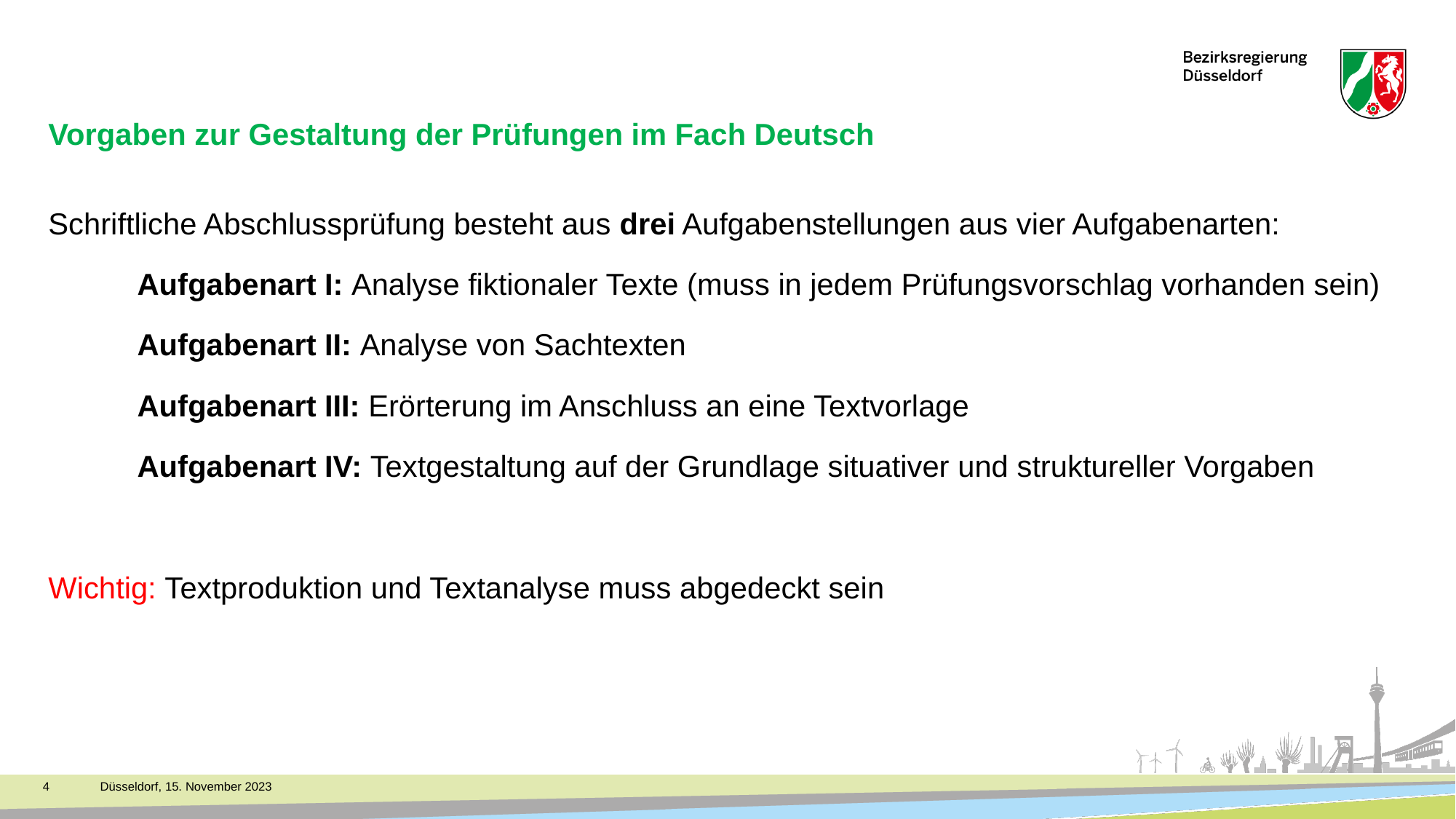

# Vorgaben zur Gestaltung der Prüfungen im Fach Deutsch
Schriftliche Abschlussprüfung besteht aus drei Aufgabenstellungen aus vier Aufgabenarten:
Aufgabenart I: Analyse fiktionaler Texte (muss in jedem Prüfungsvorschlag vorhanden sein)
Aufgabenart II: Analyse von Sachtexten
Aufgabenart III: Erörterung im Anschluss an eine Textvorlage
Aufgabenart IV: Textgestaltung auf der Grundlage situativer und struktureller Vorgaben

Wichtig: Textproduktion und Textanalyse muss abgedeckt sein
4
Düsseldorf, 15. November 2023